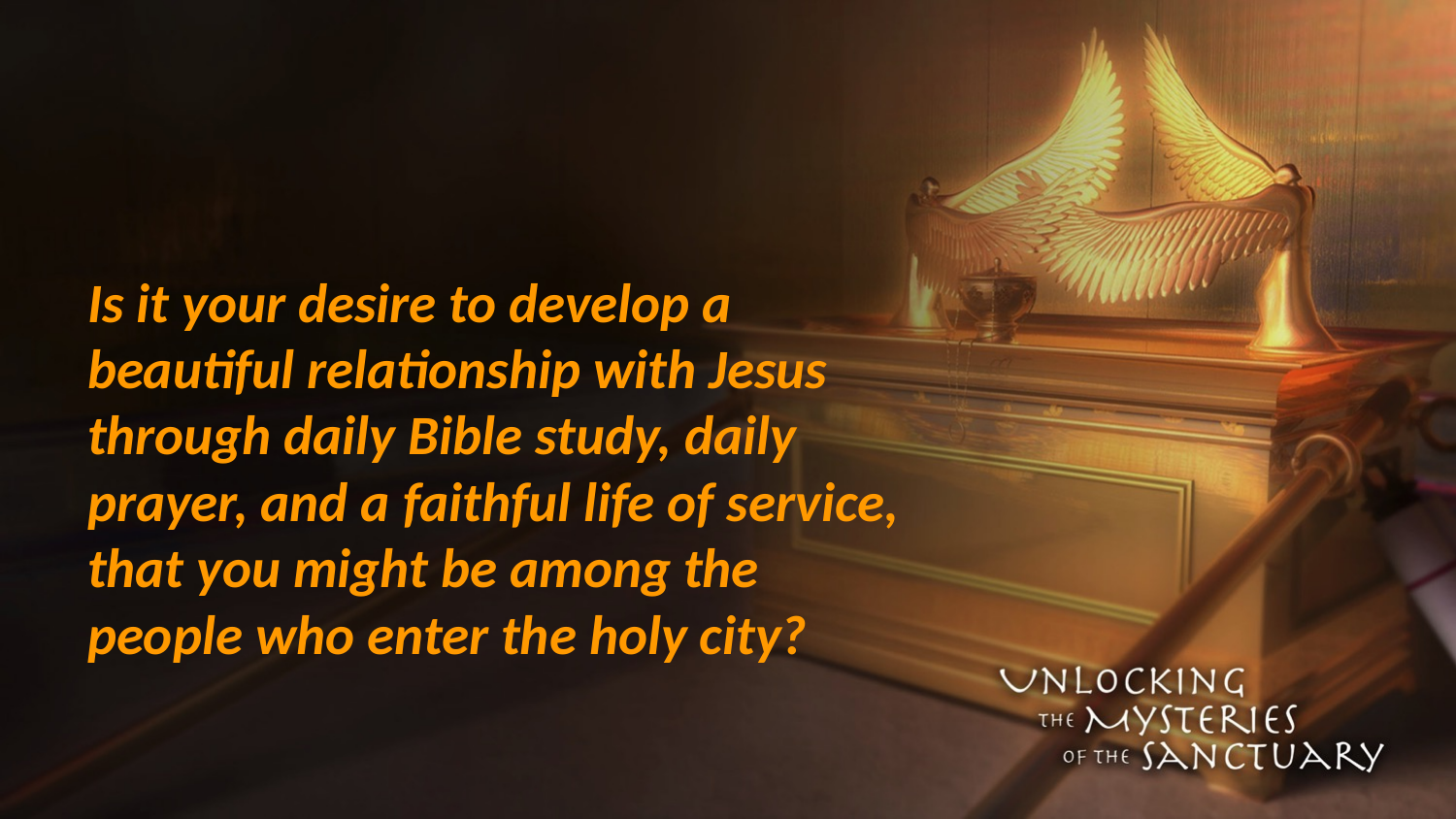

#

Is it your desire to develop a beautiful relationship with Jesus through daily Bible study, daily prayer, and a faithful life of service, that you might be among the people who enter the holy city?